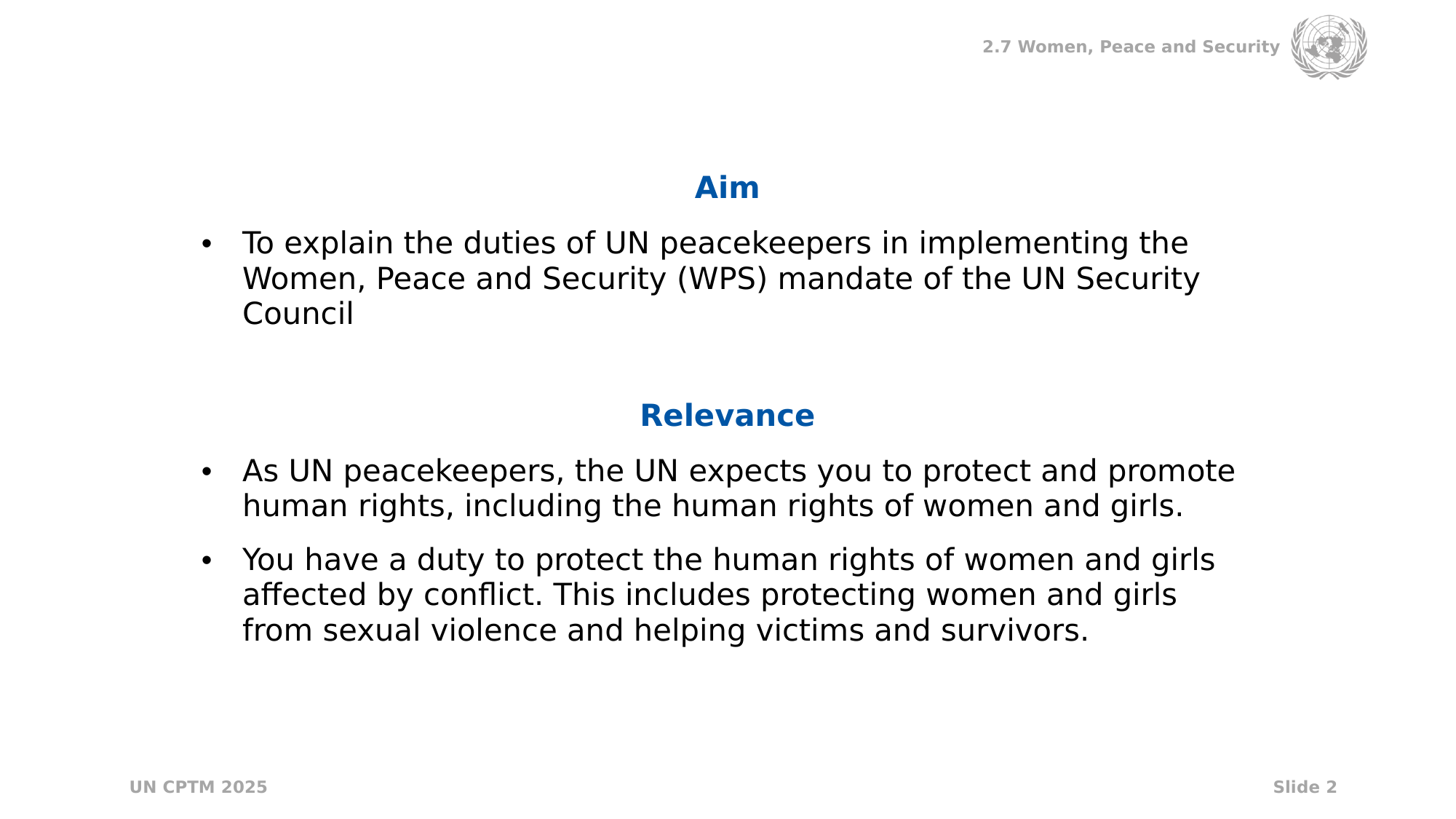

| Aim |
| --- |
| To explain the duties of UN peacekeepers in implementing the Women, Peace and Security (WPS) mandate of the UN Security Council |
|  |
| Relevance |
| As UN peacekeepers, the UN expects you to protect and promote human rights, including the human rights of women and girls. You have a duty to protect the human rights of women and girls affected by conflict. This includes protecting women and girls from sexual violence and helping victims and survivors. |